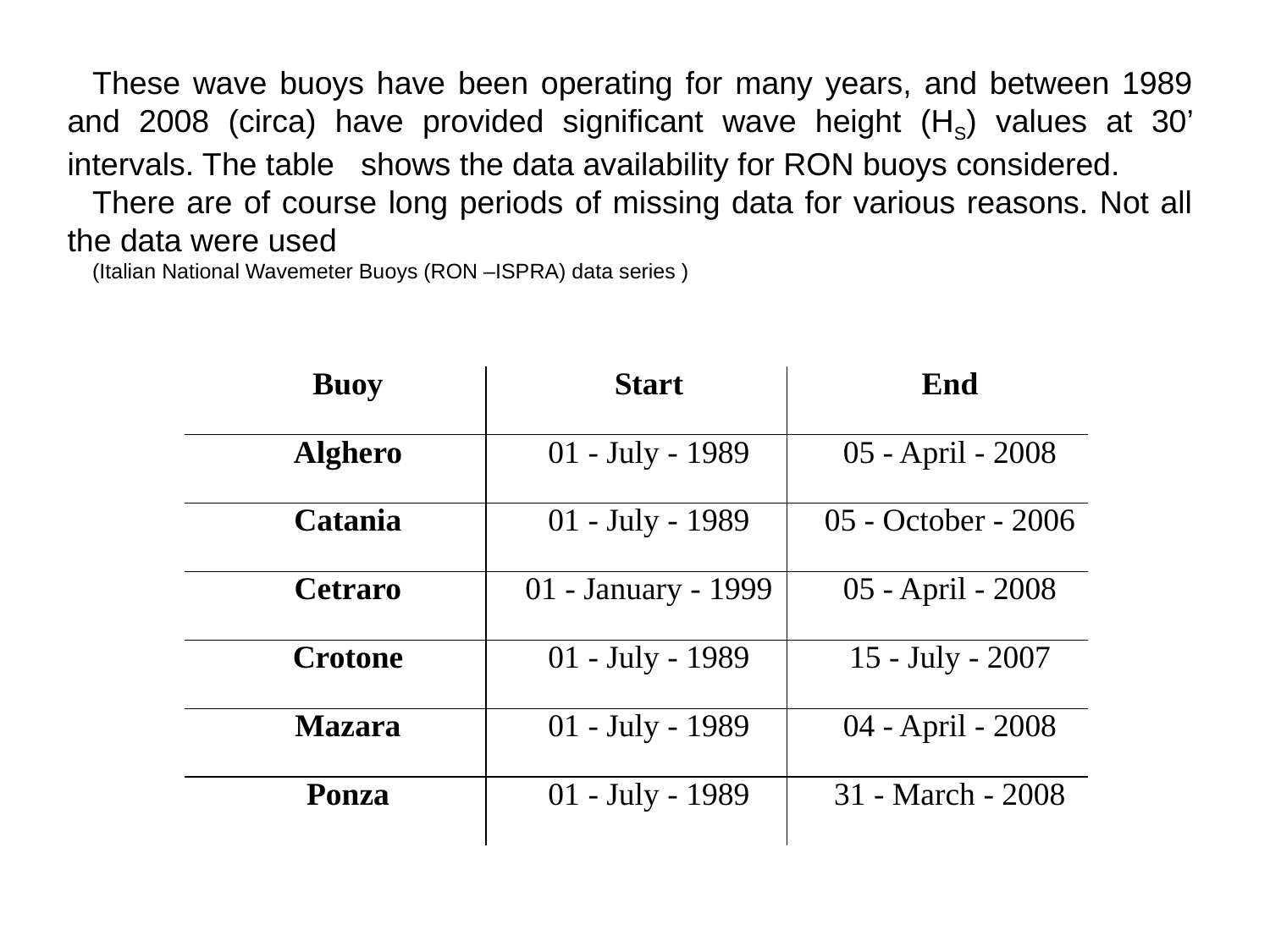

These wave buoys have been operating for many years, and between 1989 and 2008 (circa) have provided significant wave height (HS) values at 30’ intervals. The table   shows the data availability for RON buoys considered.
There are of course long periods of missing data for various reasons. Not all the data were used
(Italian National Wavemeter Buoys (RON –ISPRA) data series )
| Buoy | Start | End |
| --- | --- | --- |
| Alghero | 01 - July - 1989 | 05 - April - 2008 |
| Catania | 01 - July - 1989 | 05 - October - 2006 |
| Cetraro | 01 - January - 1999 | 05 - April - 2008 |
| Crotone | 01 - July - 1989 | 15 - July - 2007 |
| Mazara | 01 - July - 1989 | 04 - April - 2008 |
| Ponza | 01 - July - 1989 | 31 - March - 2008 |